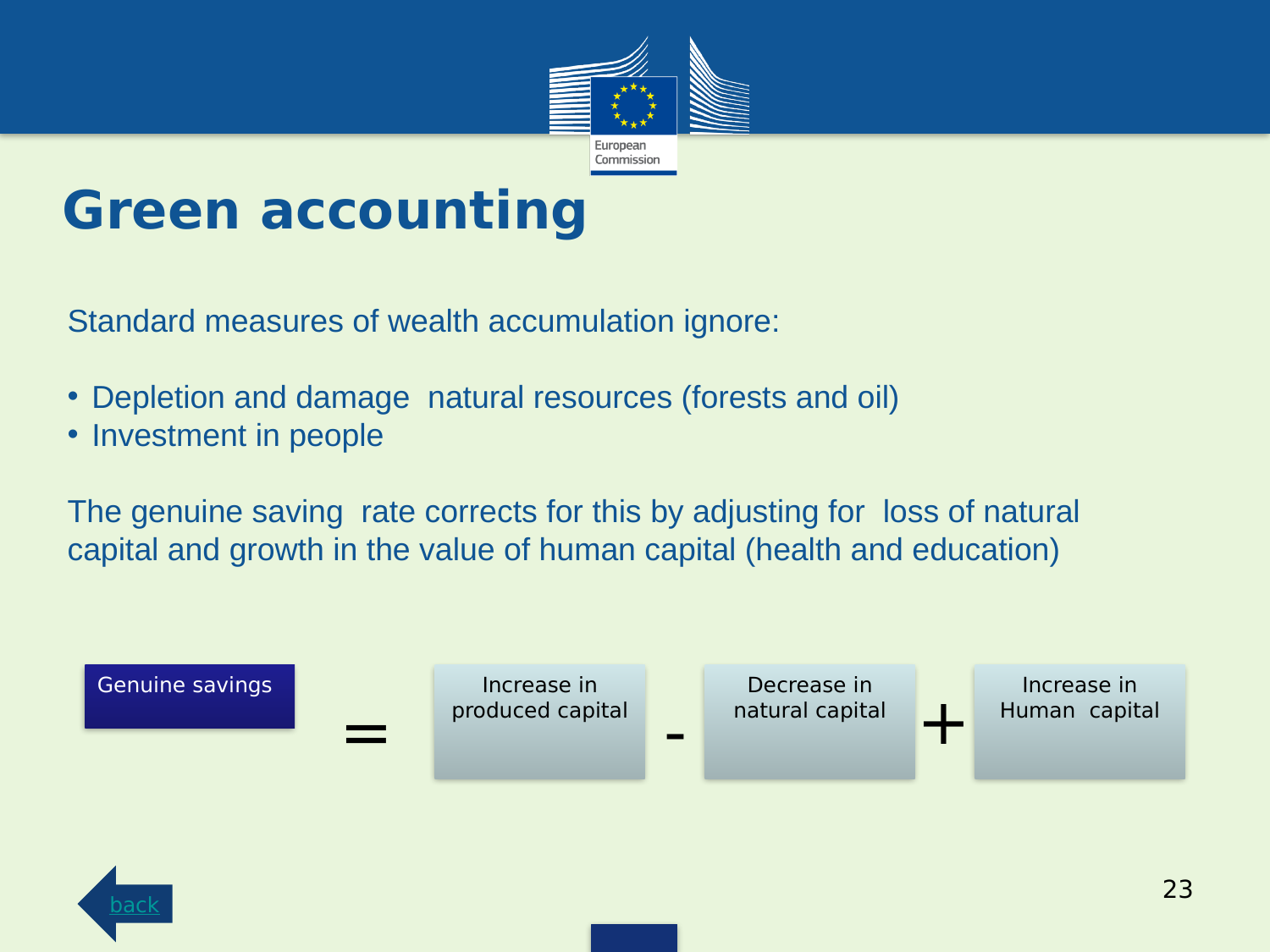

# Green accounting
Standard measures of wealth accumulation ignore:

Depletion and damage  natural resources (forests and oil)
Investment in people

The genuine saving  rate corrects for this by adjusting for  loss of natural capital and growth in the value of human capital (health and education)
Genuine savings

Increase in produced capital

Decrease in natural capital

Increase in Human  capital

+
=
-
back
23